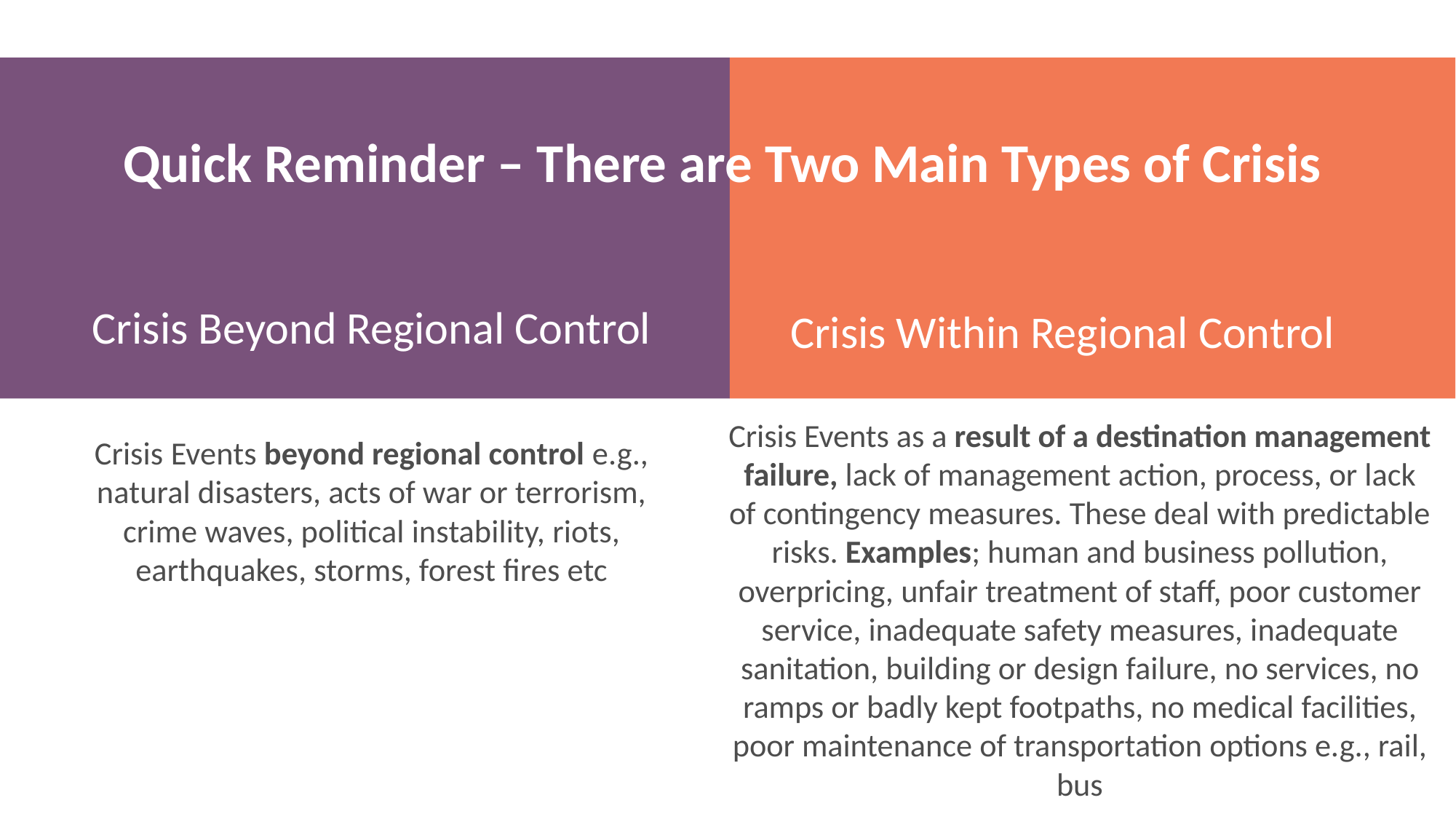

Quick Reminder – There are Two Main Types of Crisis

Crisis Beyond Regional Control
Crisis Within Regional Control
Crisis Events as a result of a destination management failure, lack of management action, process, or lack of contingency measures. These deal with predictable risks. Examples; human and business pollution, overpricing, unfair treatment of staff, poor customer service, inadequate safety measures, inadequate sanitation, building or design failure, no services, no ramps or badly kept footpaths, no medical facilities, poor maintenance of transportation options e.g., rail, bus

Crisis Events beyond regional control e.g., natural disasters, acts of war or terrorism, crime waves, political instability, riots, earthquakes, storms, forest fires etc